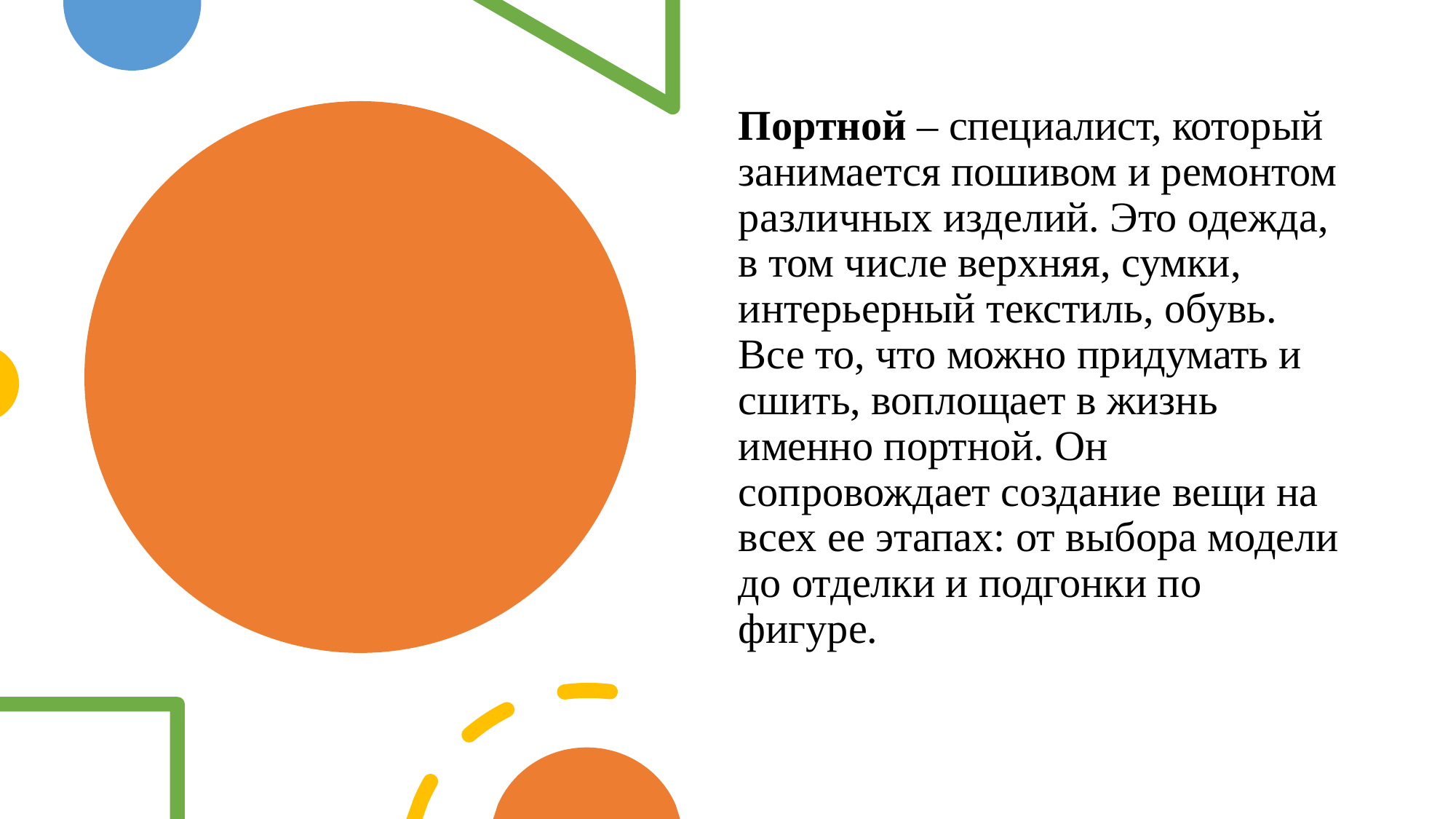

Портной – специалист, который занимается пошивом и ремонтом различных изделий. Это одежда, в том числе верхняя, сумки, интерьерный текстиль, обувь. Все то, что можно придумать и сшить, воплощает в жизнь именно портной. Он сопровождает создание вещи на всех ее этапах: от выбора модели до отделки и подгонки по фигуре.